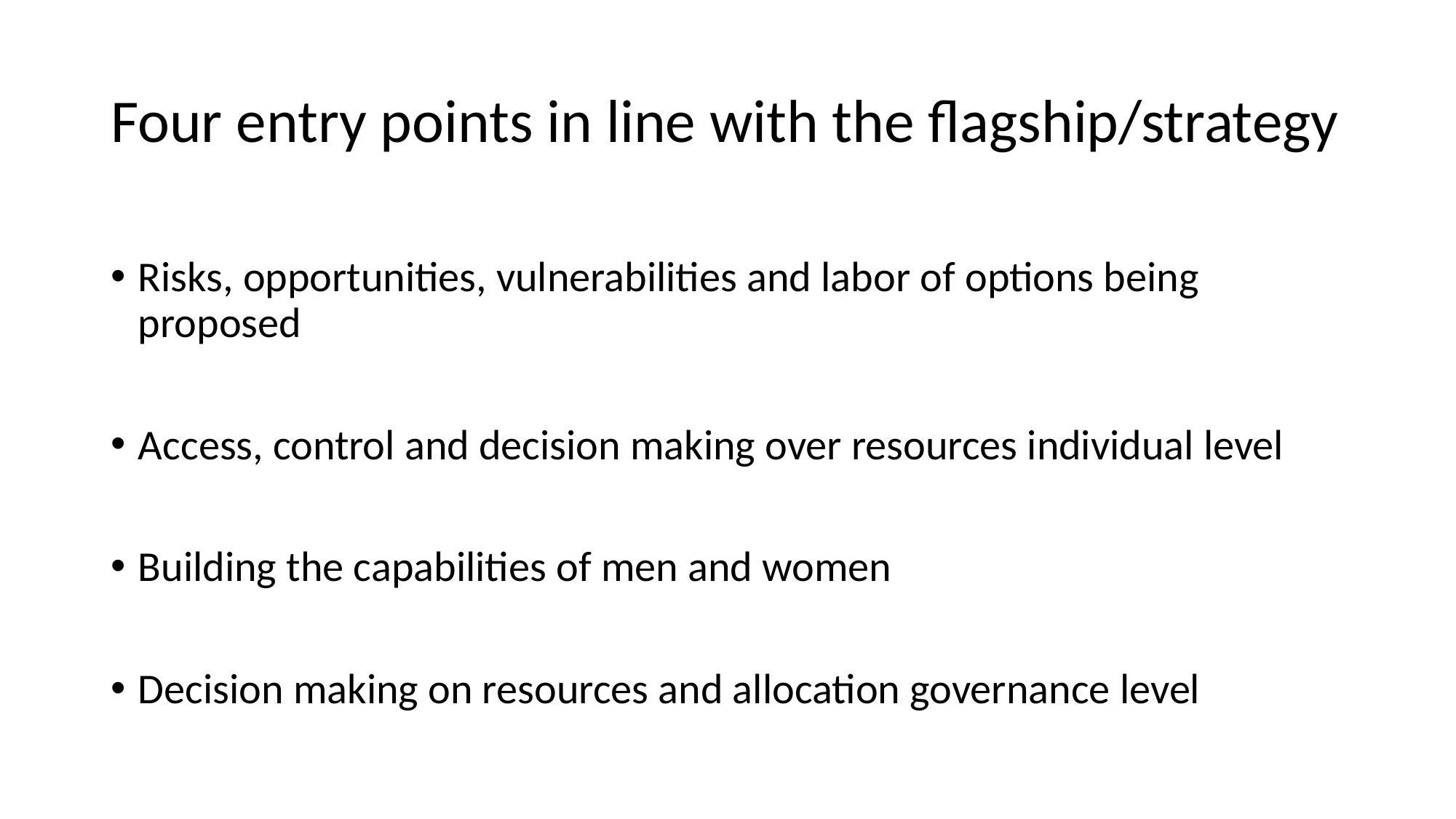

# Four entry points in line with the flagship/strategy
Risks, opportunities, vulnerabilities and labor of options being proposed

Access, control and decision making over resources individual level

Building the capabilities of men and women

Decision making on resources and allocation governance level